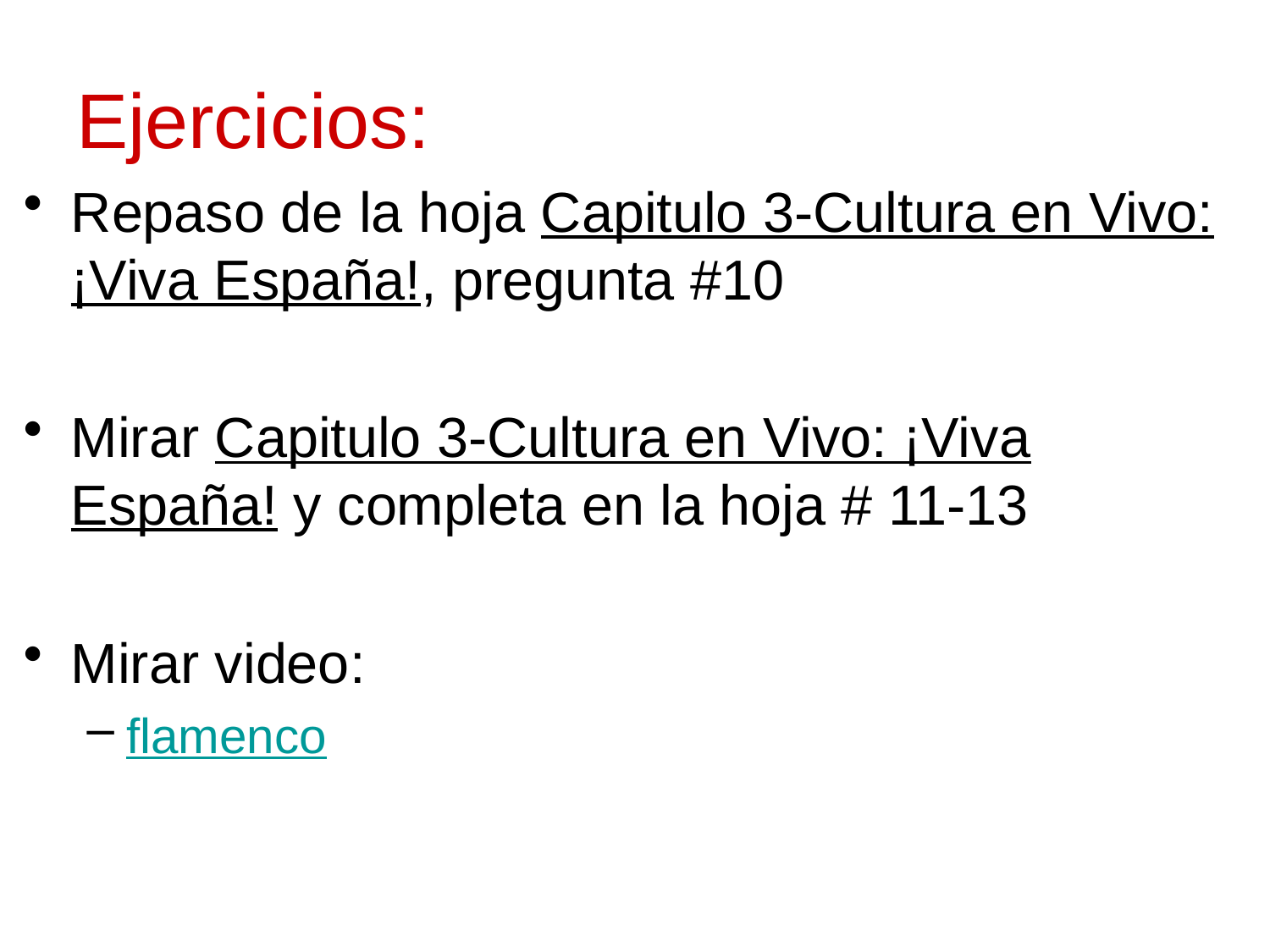

# Ejercicios:
Repaso de la hoja Capitulo 3-Cultura en Vivo: ¡Viva España!, pregunta #10

Mirar Capitulo 3-Cultura en Vivo: ¡Viva España! y completa en la hoja # 11-13

Mirar video:
flamenco